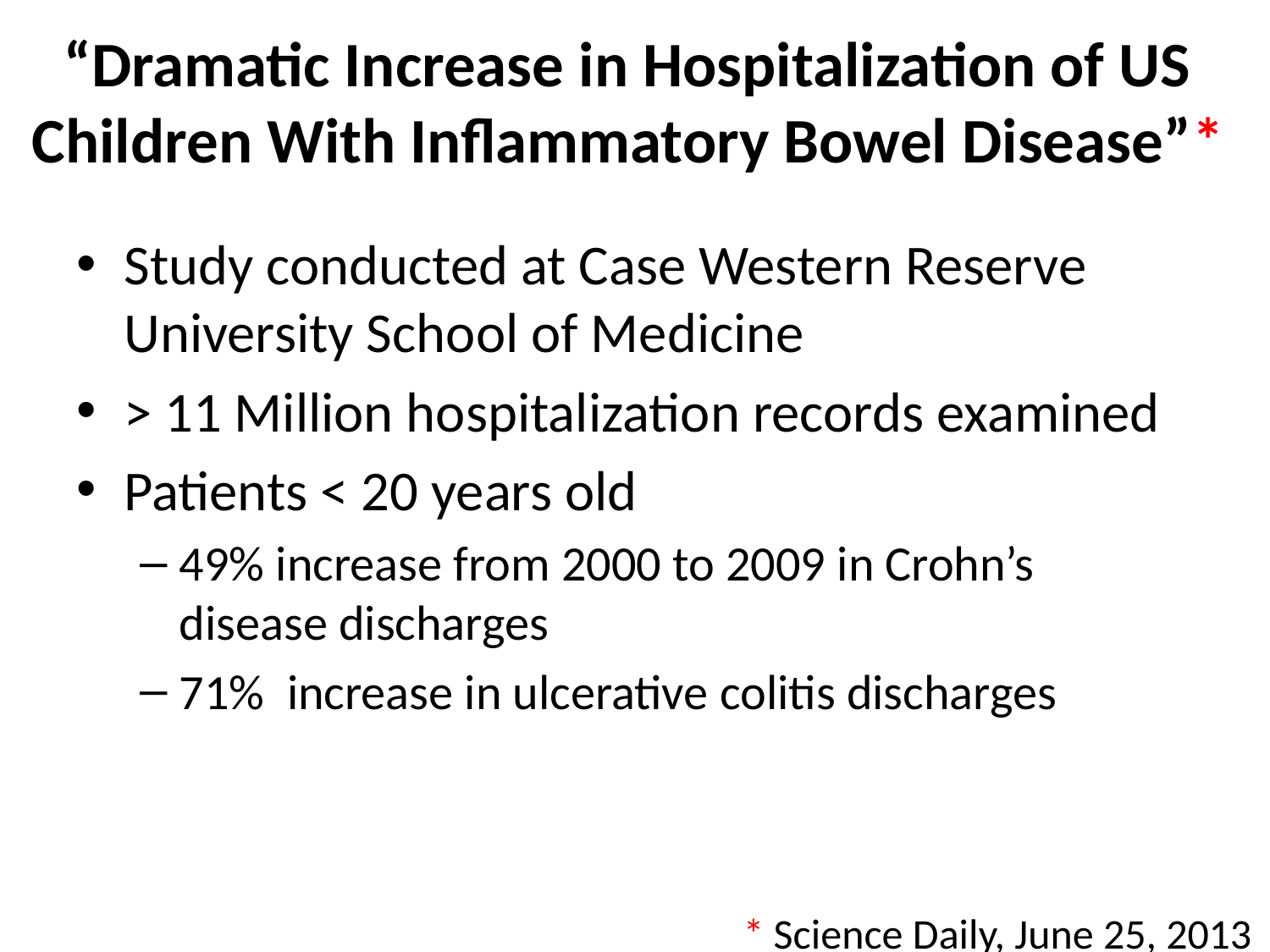

# “Dramatic Increase in Hospitalization of US Children With Inflammatory Bowel Disease”*
Study conducted at Case Western Reserve University School of Medicine
> 11 Million hospitalization records examined
Patients < 20 years old
49% increase from 2000 to 2009 in Crohn’s disease discharges
71%  increase in ulcerative colitis discharges
* Science Daily, June 25, 2013